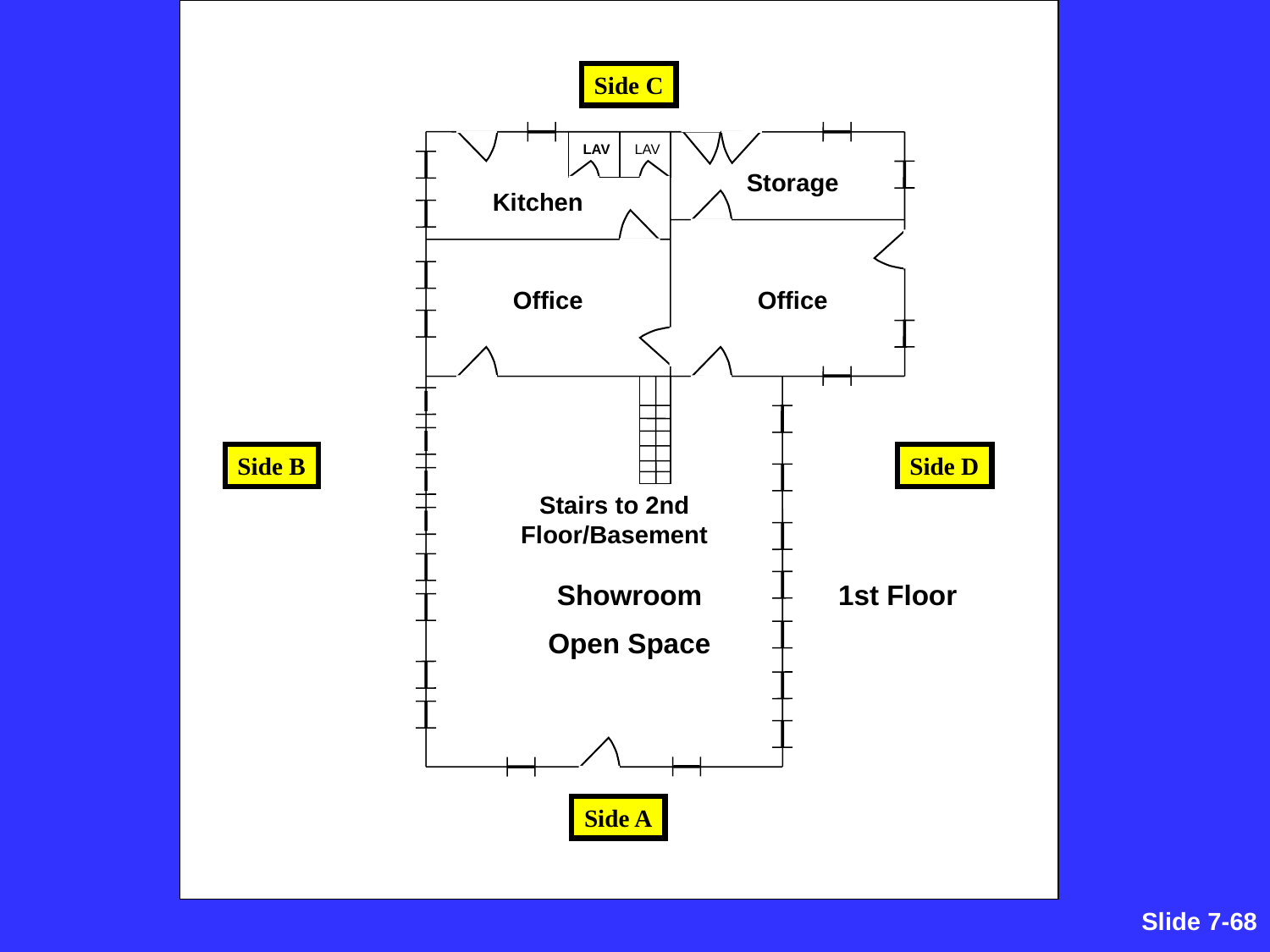

Side C

LAV
LAV

Storage

Kitchen

Office
Office

Side B
Side D

Stairs to 2nd Floor/Basement

Showroom
Open Space
1st Floor

Side A
Slide 7-68